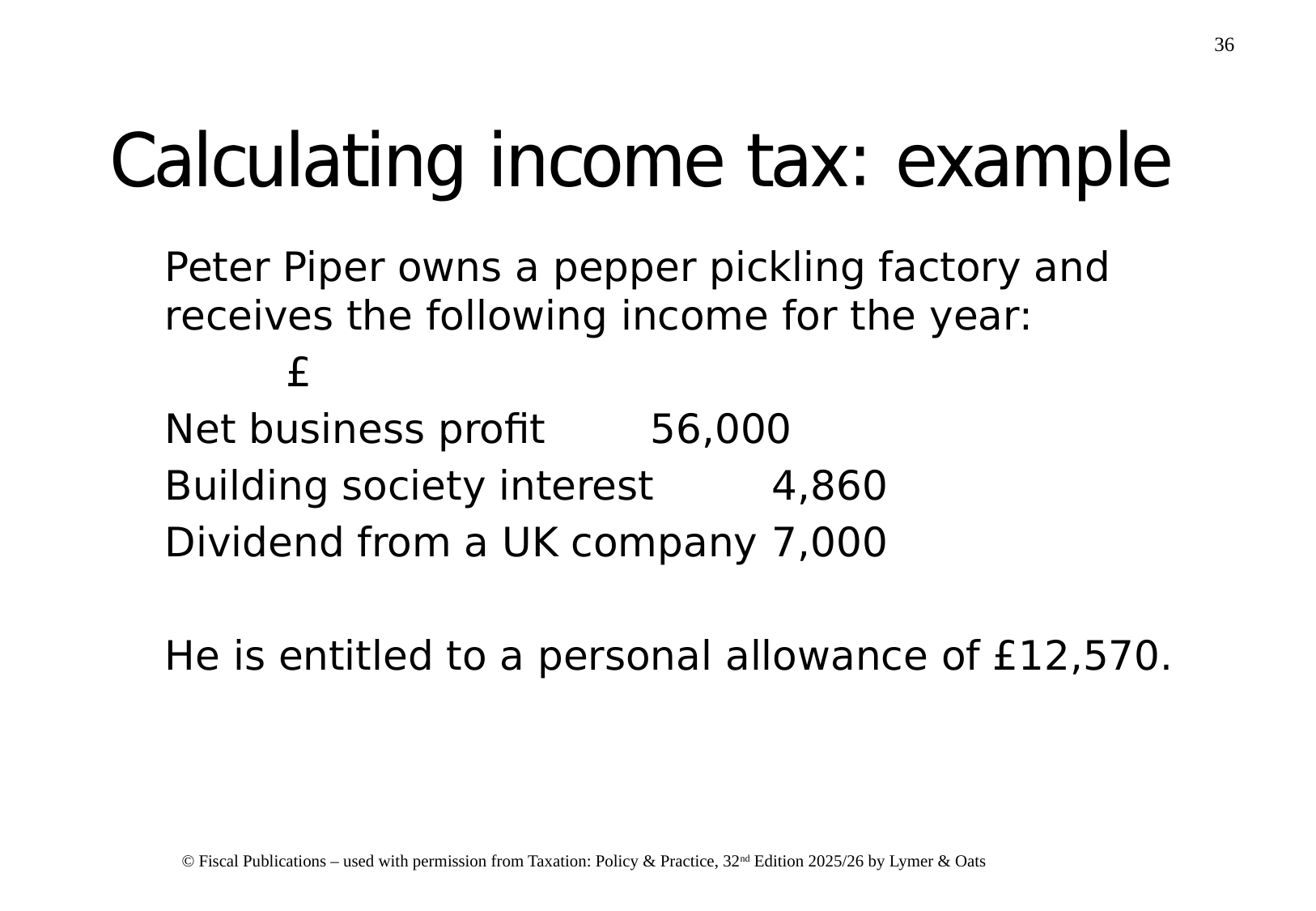

# Calculating income tax: example
Peter Piper owns a pepper pickling factory and receives the following income for the year:
	£
Net business profit	56,000
Building society interest 	4,860
Dividend from a UK company	7,000

He is entitled to a personal allowance of £12,570.